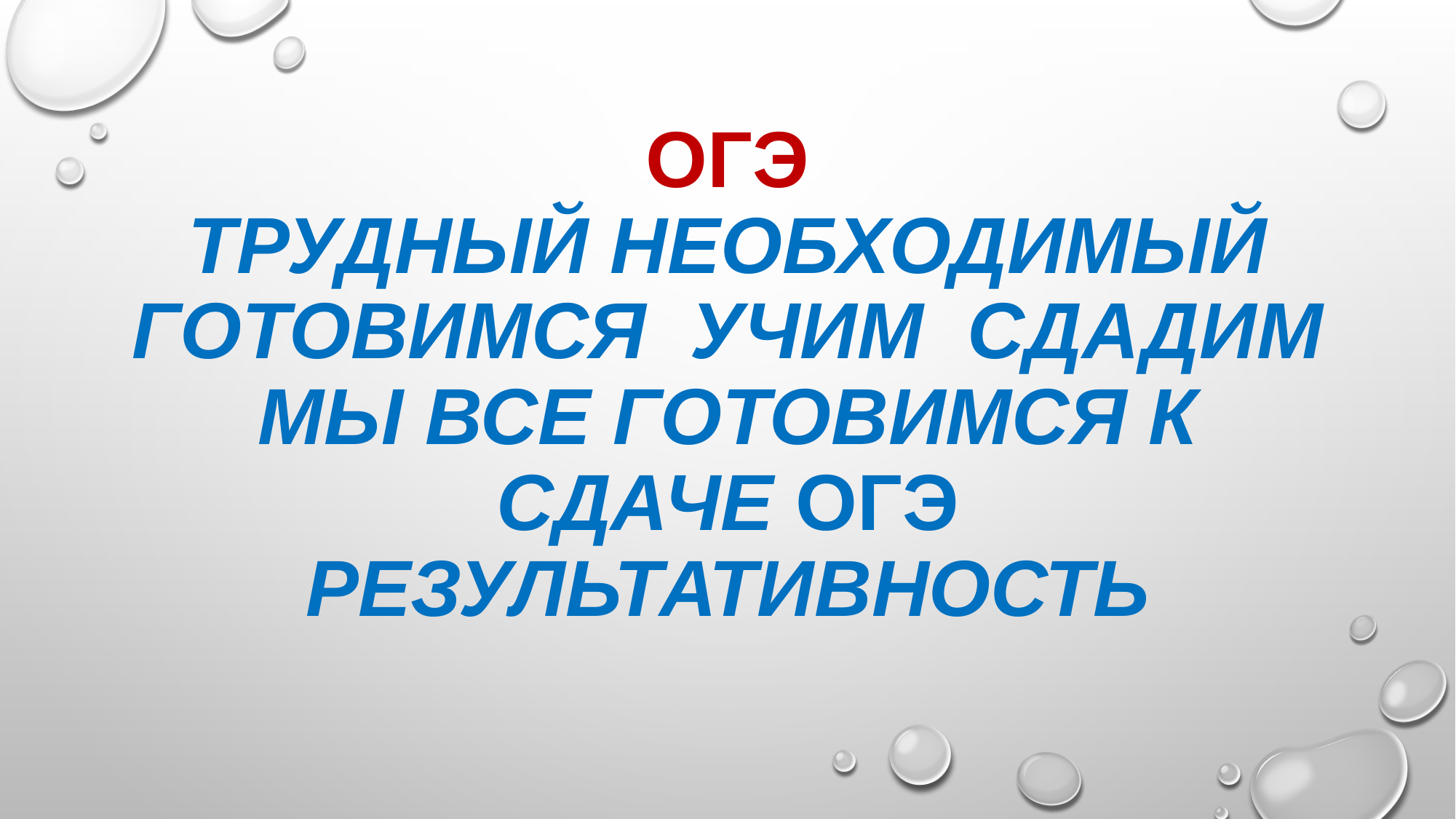

# ОГЭ Трудный Необходимый Готовимся  Учим  Сдадим Мы все готовимся к сдаче ОГЭ Результативность